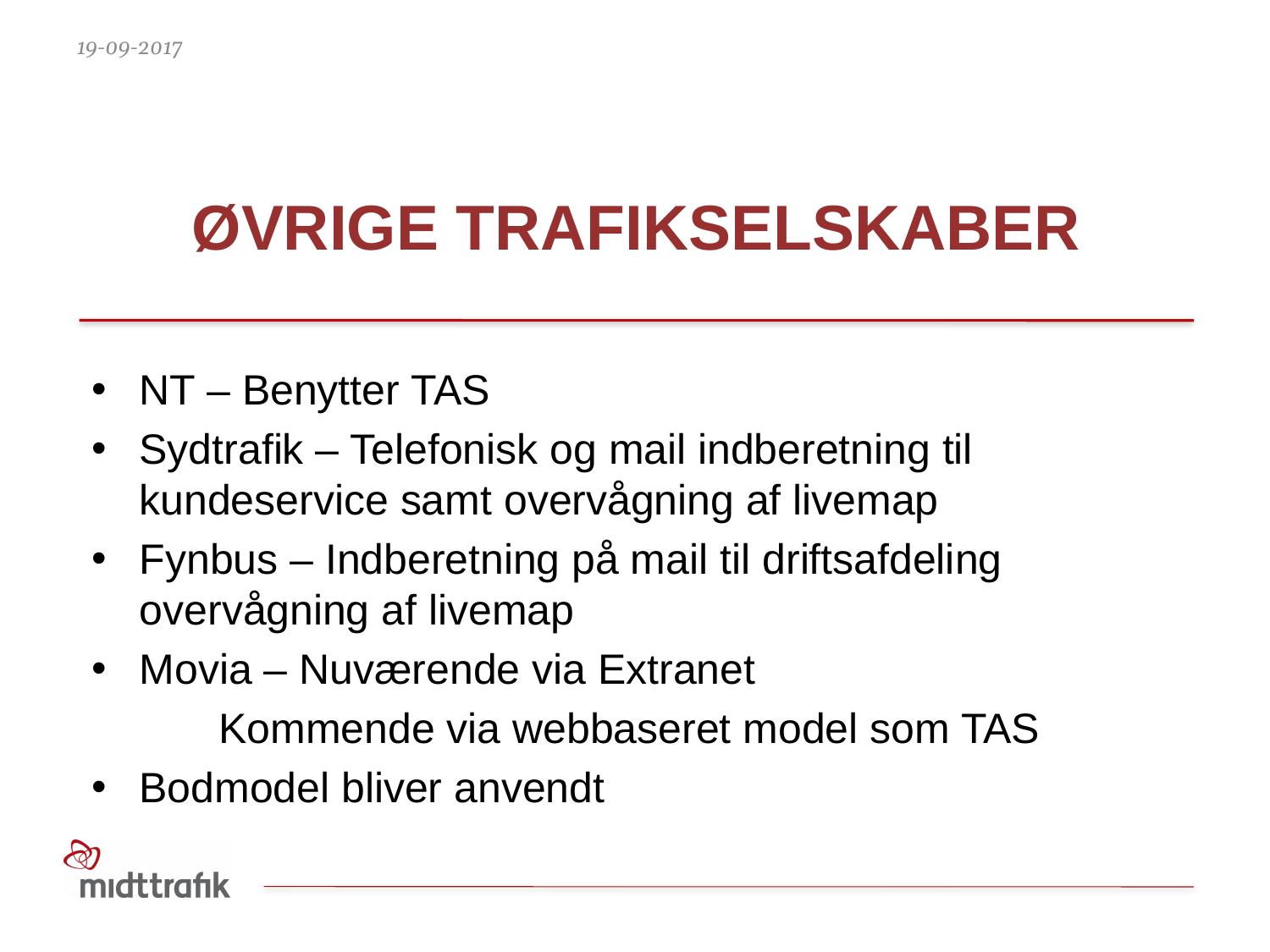

19-09-2017
# Øvrige trafikselskaber
NT – Benytter TAS
Sydtrafik – Telefonisk og mail indberetning til kundeservice samt overvågning af livemap
Fynbus – Indberetning på mail til driftsafdeling overvågning af livemap
Movia – Nuværende via Extranet
	Kommende via webbaseret model som TAS
Bodmodel bliver anvendt